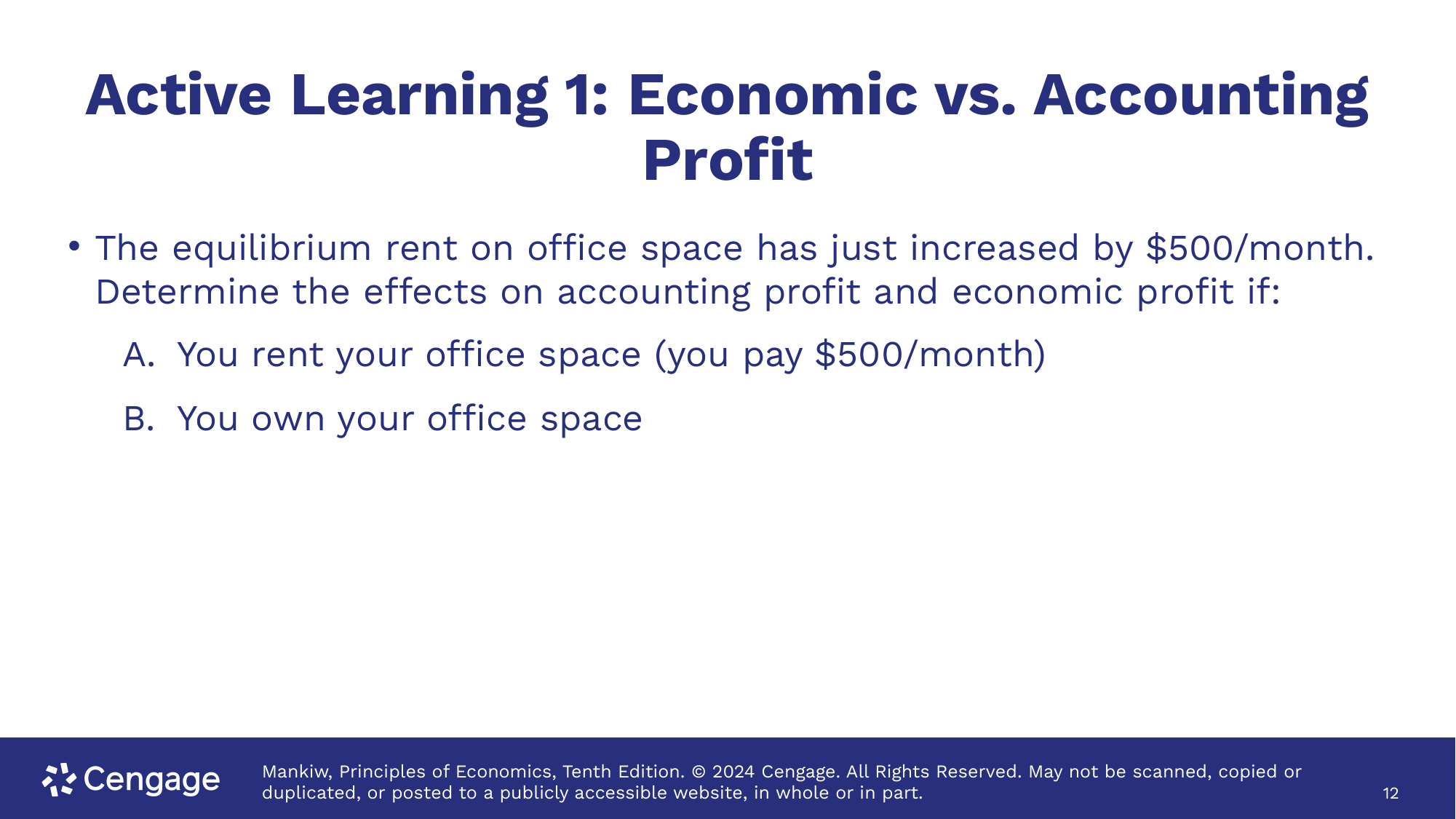

# Active Learning 1: Economic vs. Accounting Profit
The equilibrium rent on office space has just increased by $500/month. Determine the effects on accounting profit and economic profit if:
You rent your office space (you pay $500/month)
You own your office space